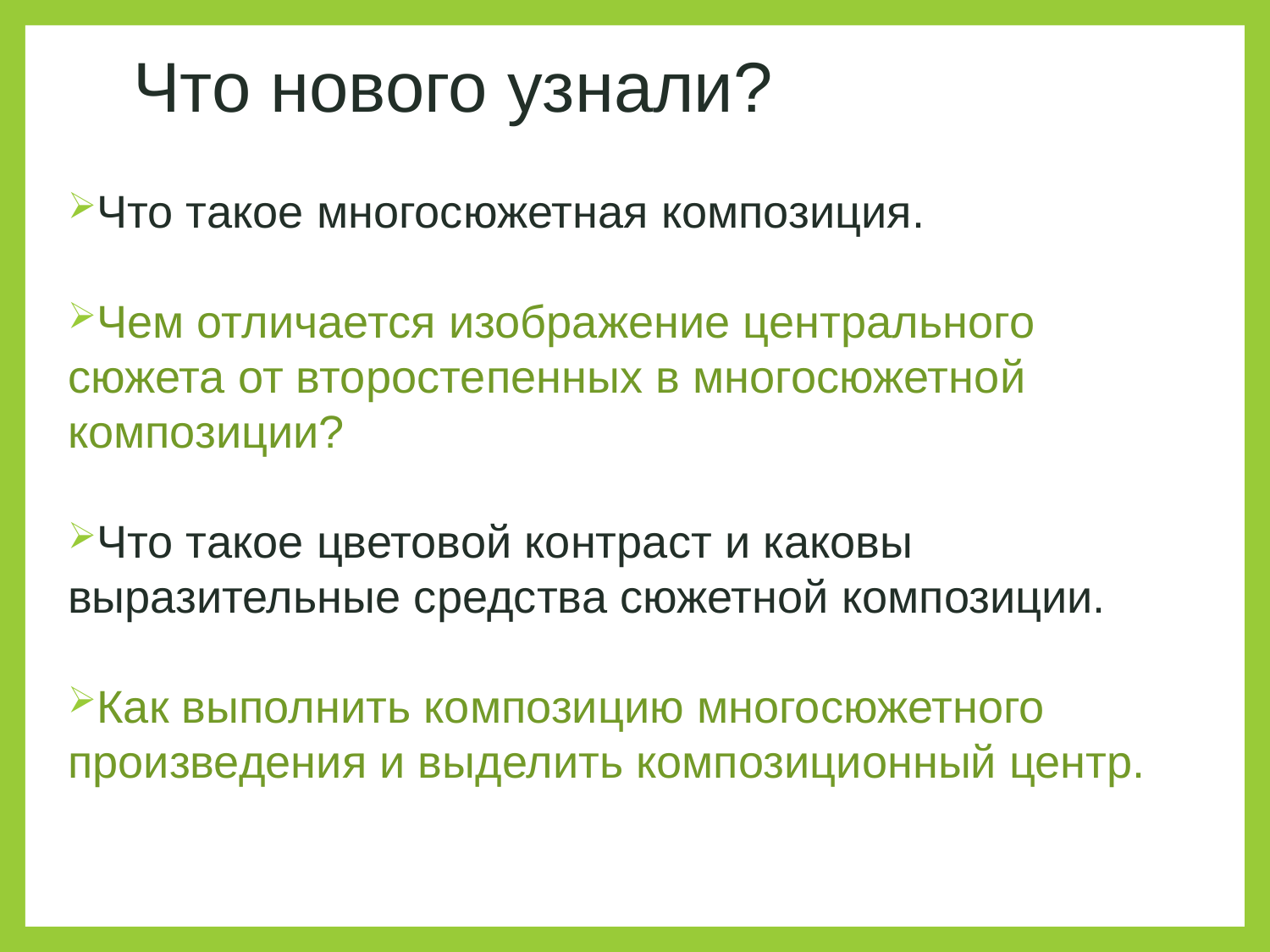

# Что нового узнали?
Что такое многосюжетная композиция.

Чем отличается изображение центрального сюжета от второстепенных в многосюжетной композиции?

Что такое цветовой контраст и каковы выразительные средства сюжетной композиции.

Как выполнить композицию многосюжетного произведения и выделить композиционный центр.